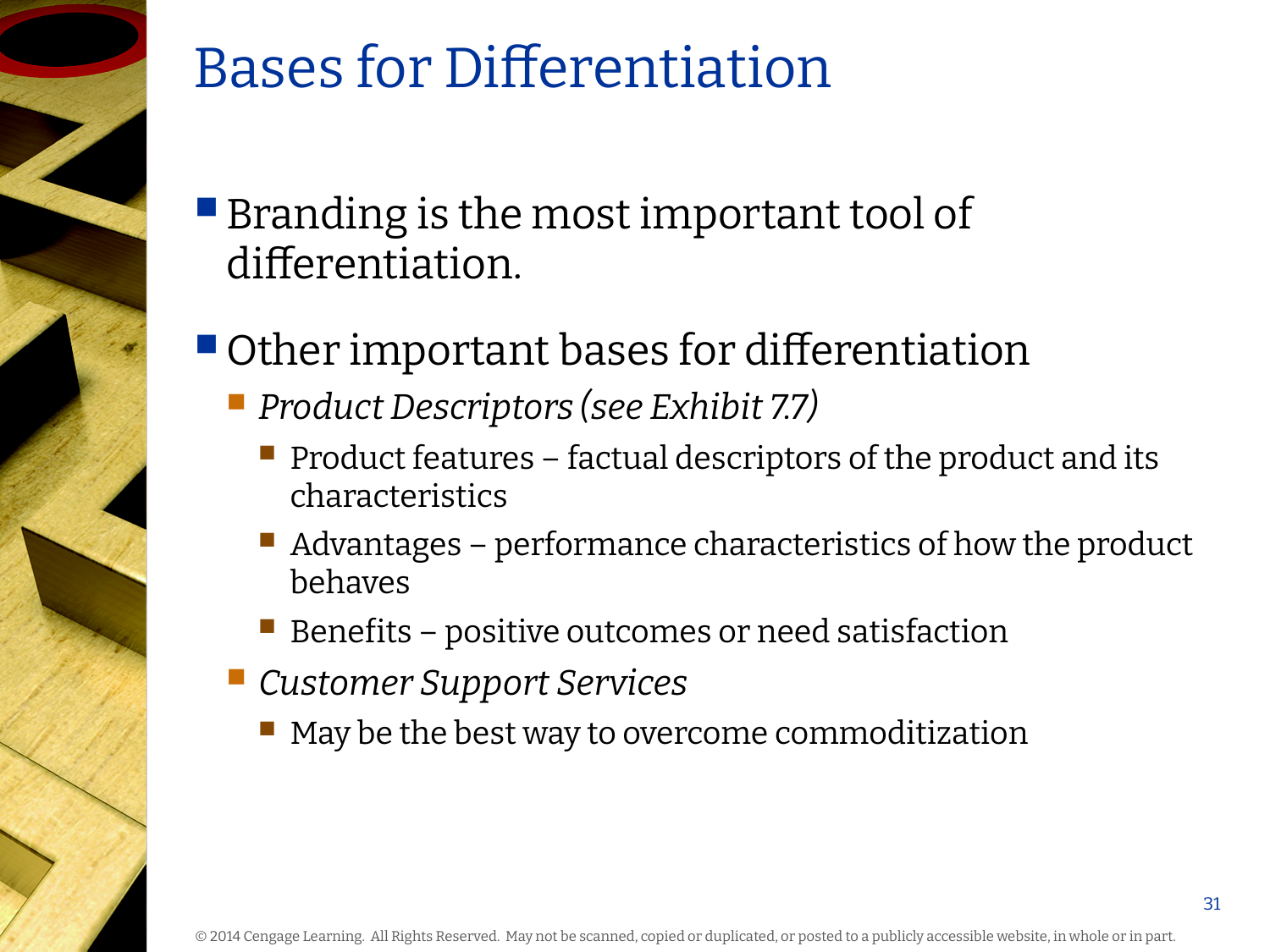

# Bases for Differentiation
Branding is the most important tool of differentiation.
Other important bases for differentiation
Product Descriptors (see Exhibit 7.7)
Product features – factual descriptors of the product and its characteristics
Advantages – performance characteristics of how the product behaves
Benefits – positive outcomes or need satisfaction
Customer Support Services
May be the best way to overcome commoditization
31